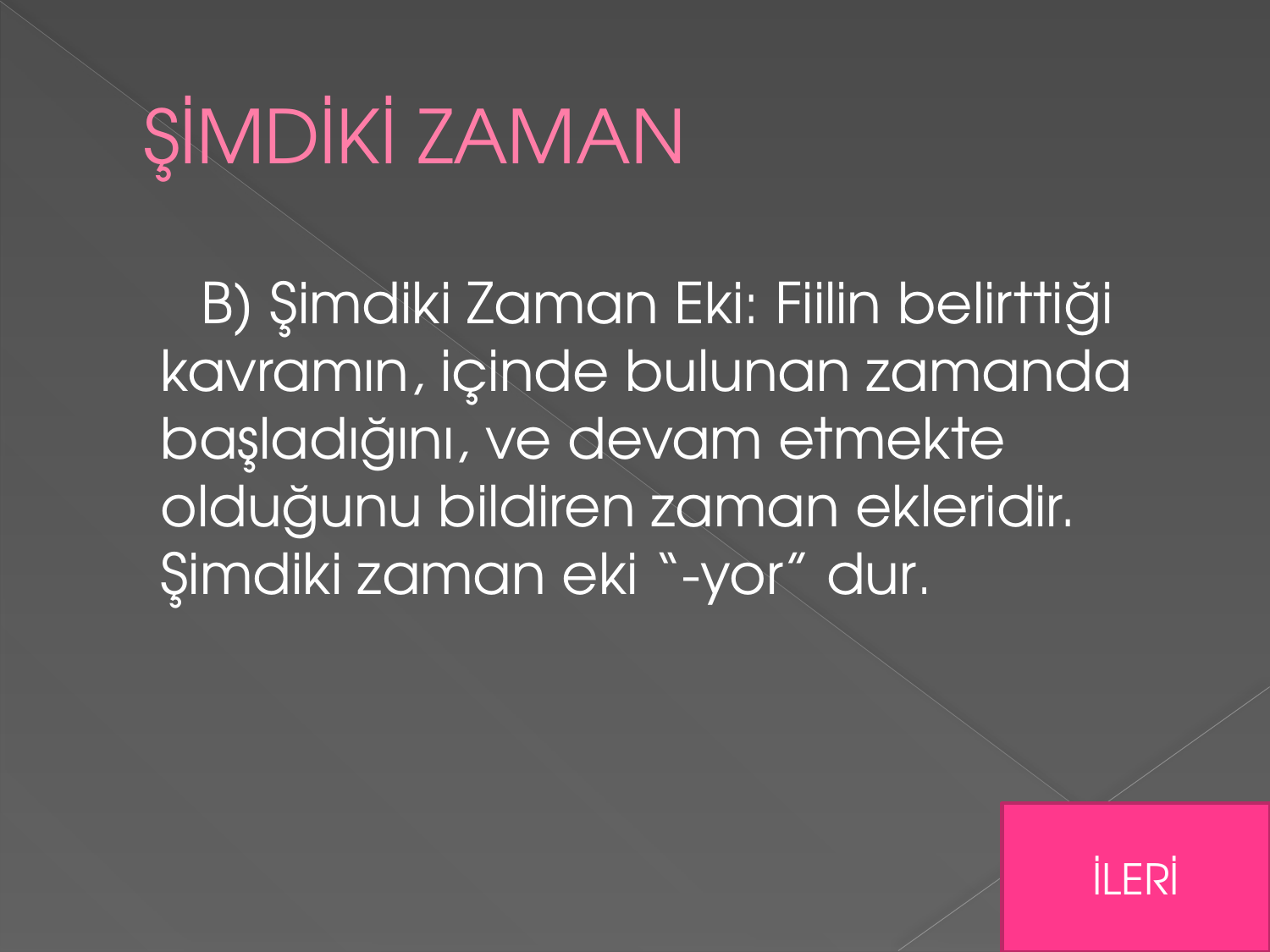

# ŞİMDİKİ ZAMAN
        B) Şimdiki Zaman Eki: Fiilin belirttiği kavramın, içinde bulunan zamanda başladığını, ve devam etmekte olduğunu bildiren zaman ekleridir. Şimdiki zaman eki “-yor” dur.

İLERİ